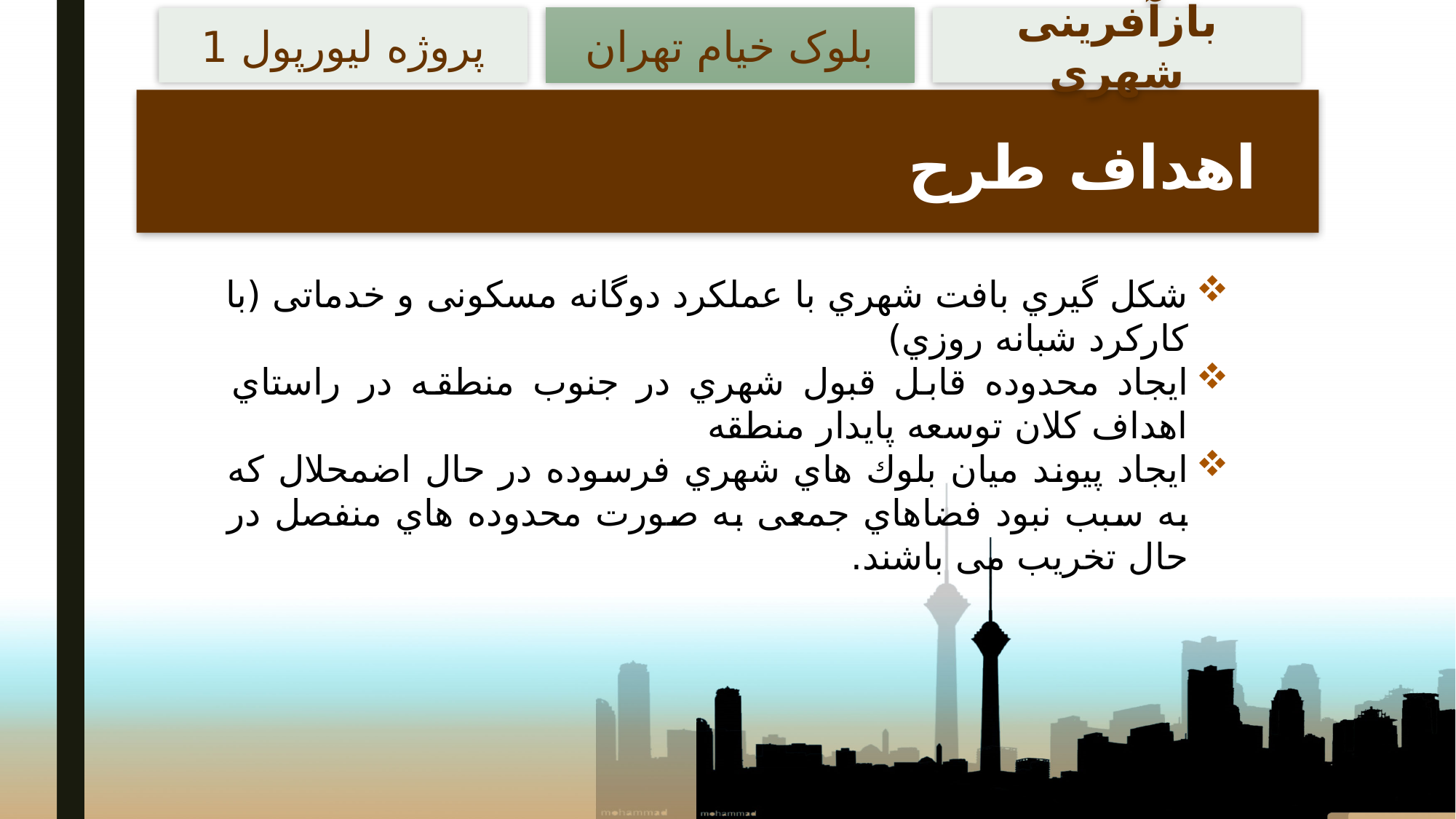

پروژه لیورپول 1
بلوک خیام تهران
بازآفرینی شهری

اهداف طرح
شکل گیري بافت شهري با عملکرد دوگانه مسکونی و خدماتی (با کارکرد شبانه روزي)
ایجاد محدوده قابل قبول شهري در جنوب منطقه در راستاي اهداف کلان توسعه پایدار منطقه
ایجاد پیوند میان بلوك هاي شهري فرسوده در حال اضمحلال که به سبب نبود فضاهاي جمعی به صورت محدوده هاي منفصل در حال تخریب می باشند.